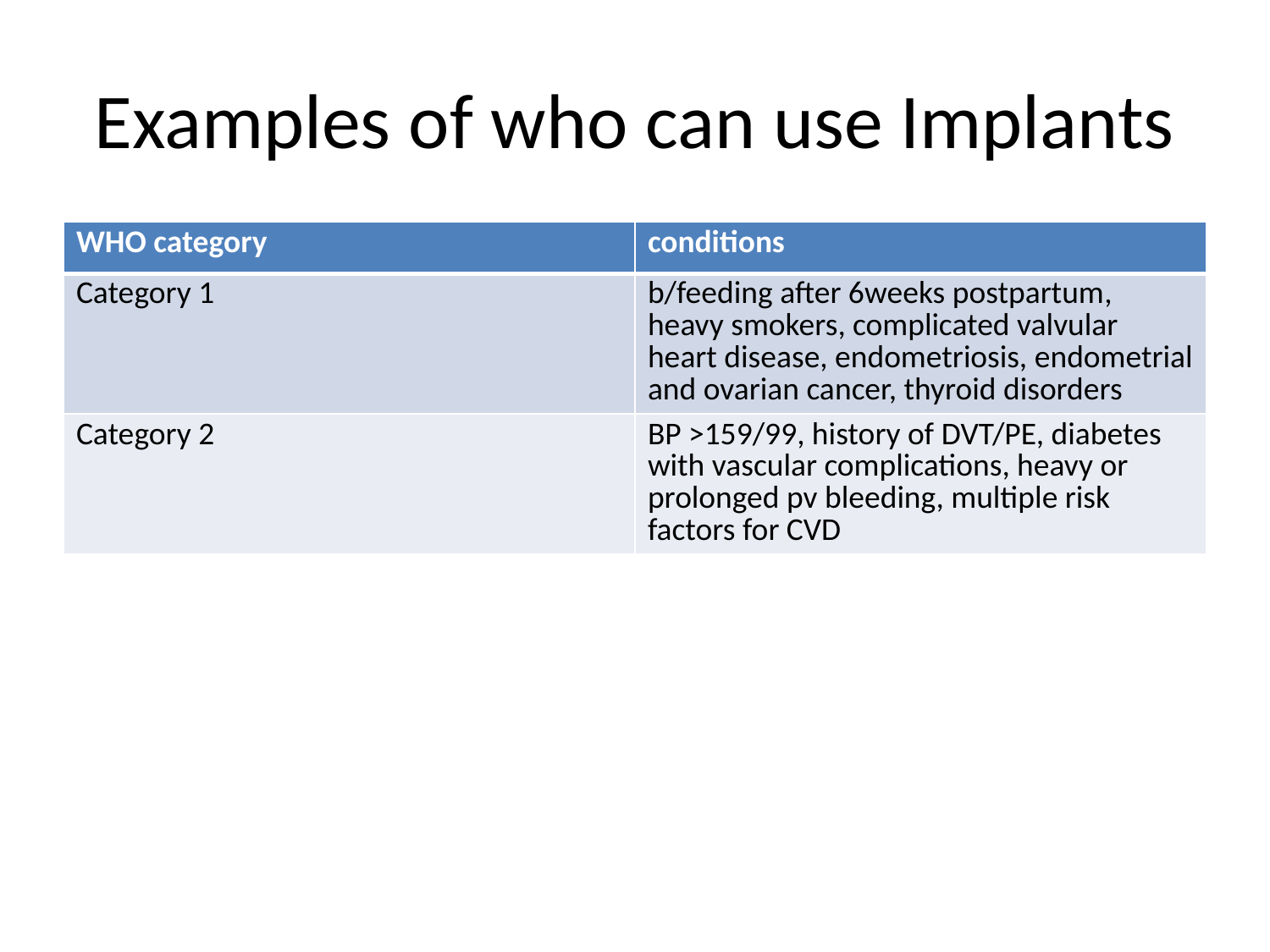

# Examples of who can use Implants
| WHO category | conditions |
| --- | --- |
| Category 1 | b/feeding after 6weeks postpartum, heavy smokers, complicated valvular heart disease, endometriosis, endometrial and ovarian cancer, thyroid disorders |
| Category 2 | BP >159/99, history of DVT/PE, diabetes with vascular complications, heavy or prolonged pv bleeding, multiple risk factors for CVD |